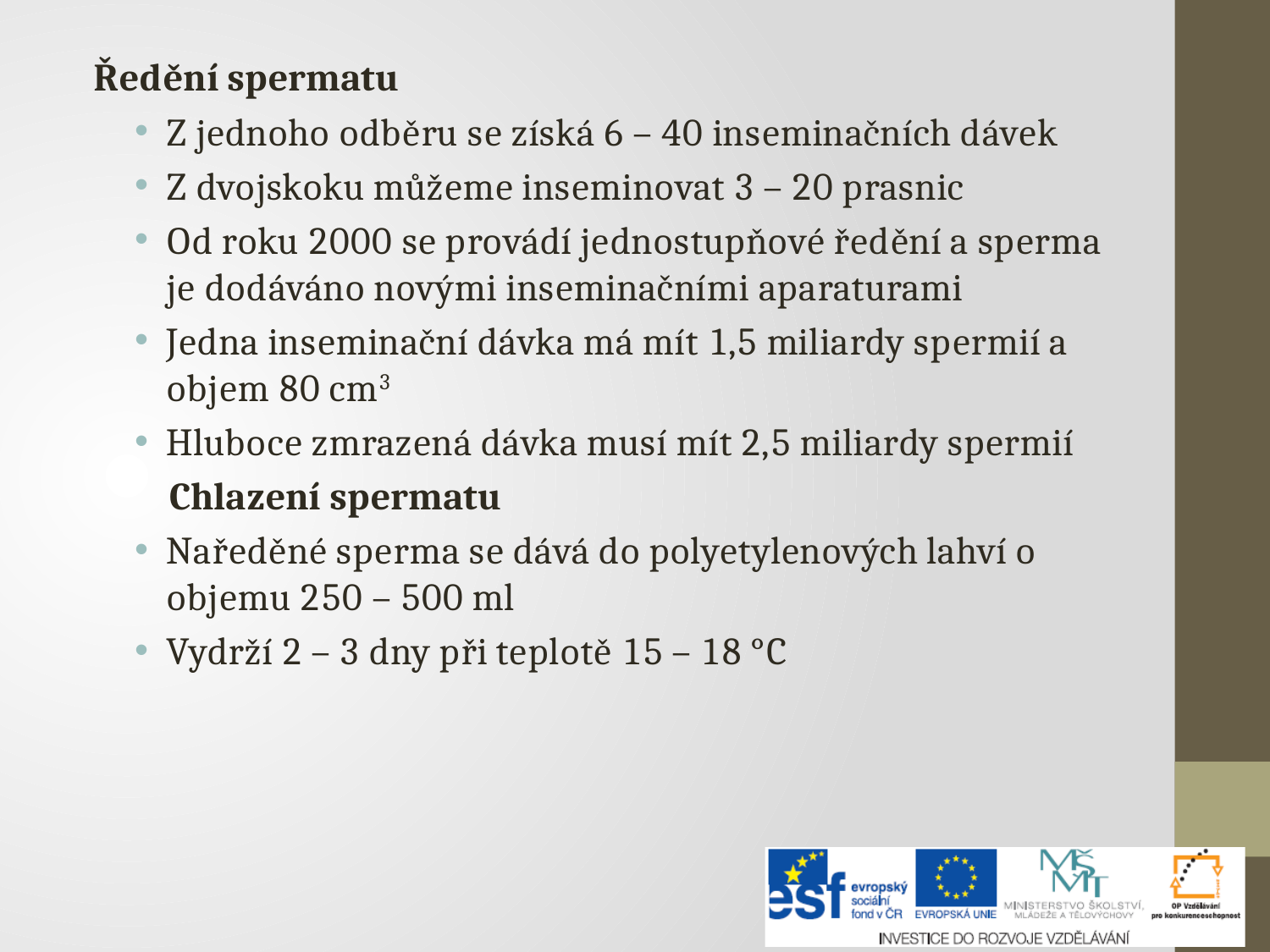

Ředění spermatu
Z jednoho odběru se získá 6 – 40 inseminačních dávek
Z dvojskoku můžeme inseminovat 3 – 20 prasnic
Od roku 2000 se provádí jednostupňové ředění a sperma je dodáváno novými inseminačními aparaturami
Jedna inseminační dávka má mít 1,5 miliardy spermií a objem 80 cm3
Hluboce zmrazená dávka musí mít 2,5 miliardy spermií
    Chlazení spermatu
Naředěné sperma se dává do polyetylenových lahví o objemu 250 – 500 ml
Vydrží 2 – 3 dny při teplotě 15 – 18 °C